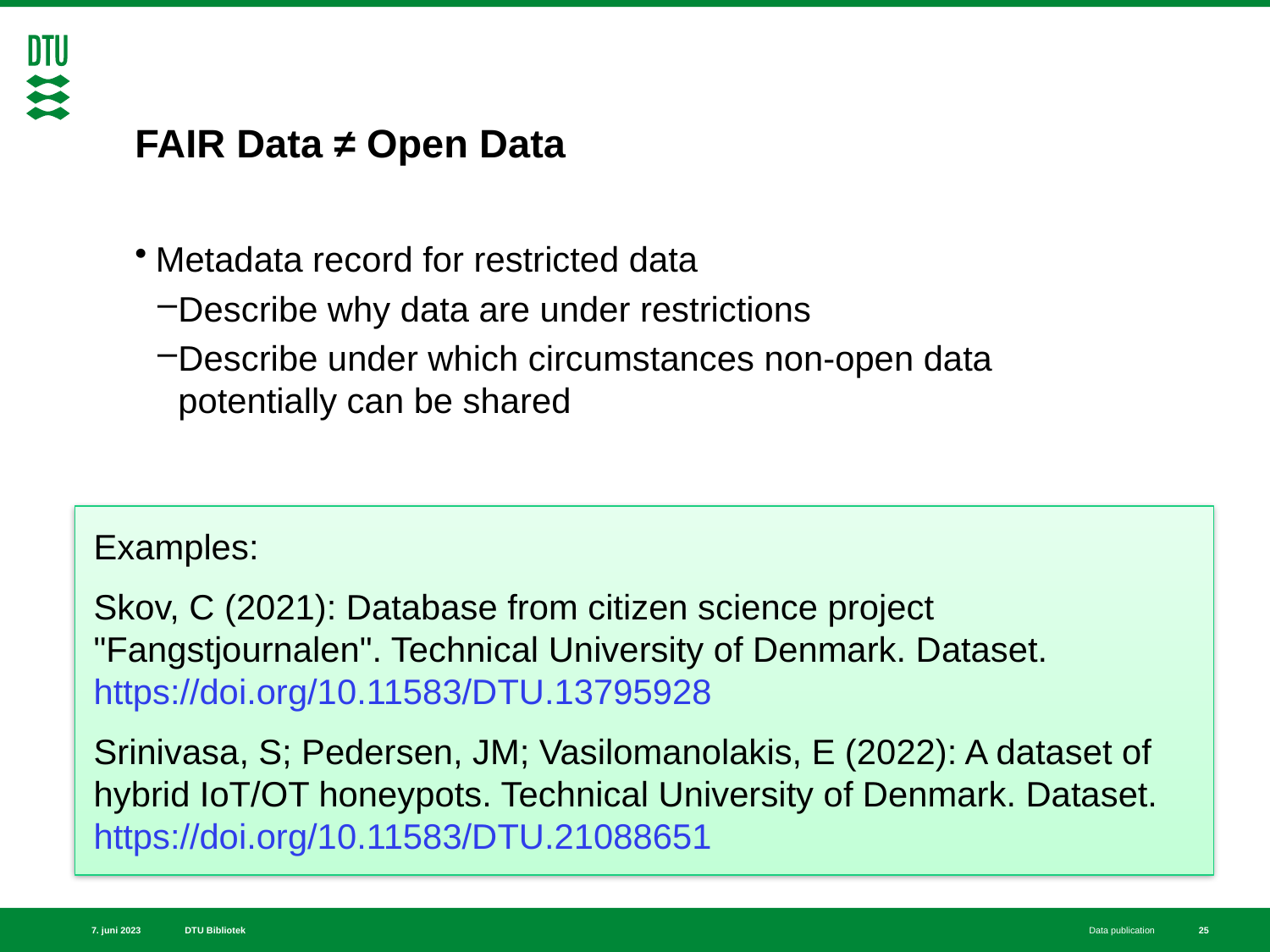

# FAIR Data ≠ Open Data
Metadata record for restricted data
Describe why data are under restrictions
Describe under which circumstances non-open data potentially can be shared

Examples:
Skov, C (2021): Database from citizen science project "Fangstjournalen". Technical University of Denmark. Dataset. https://doi.org/10.11583/DTU.13795928
Srinivasa, S; Pedersen, JM; Vasilomanolakis, E (2022): A dataset of hybrid IoT/OT honeypots. Technical University of Denmark. Dataset. https://doi.org/10.11583/DTU.21088651
25